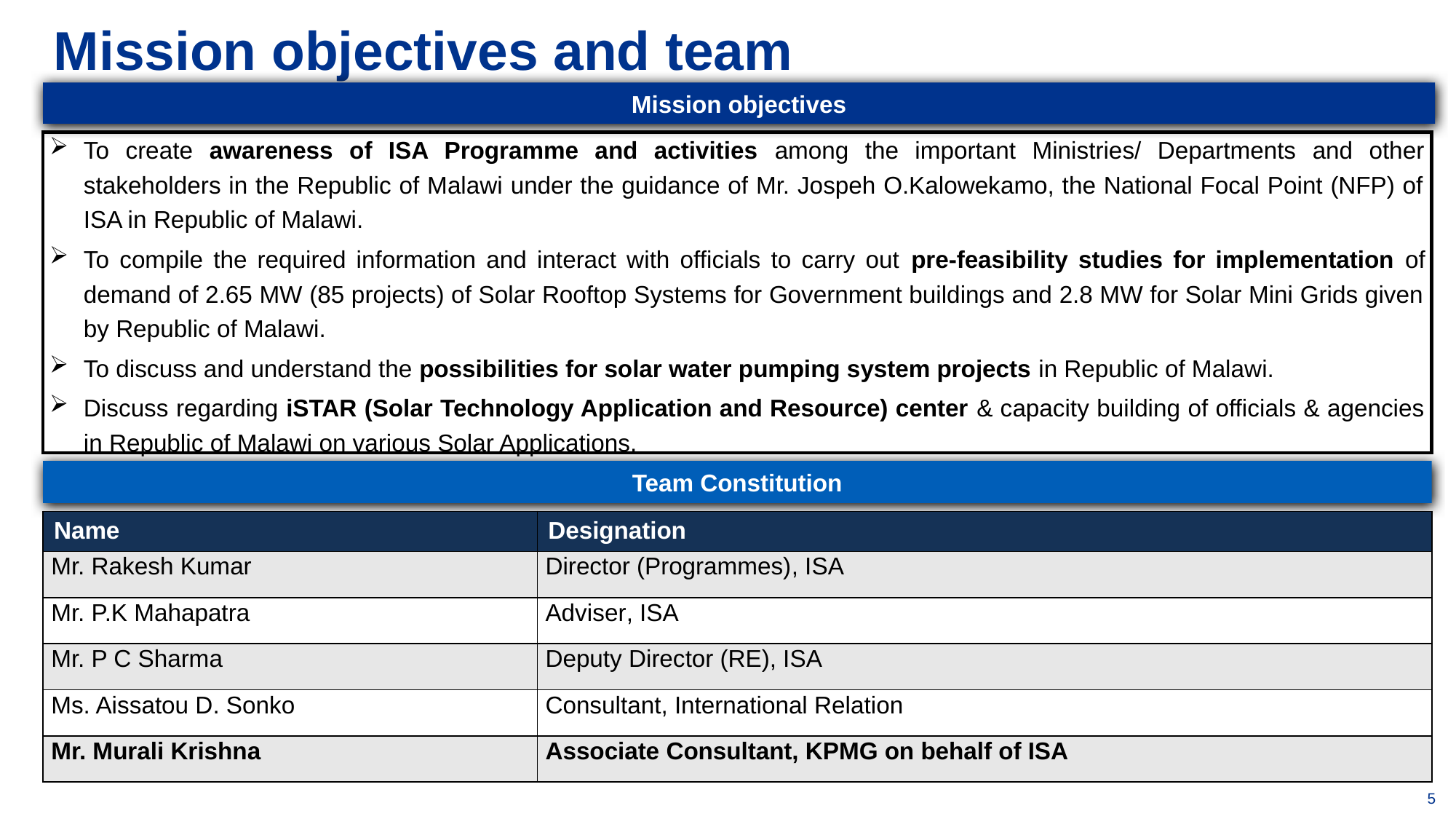

Mission objectives and team
Mission objectives
To create awareness of ISA Programme and activities among the important Ministries/ Departments and other stakeholders in the Republic of Malawi under the guidance of Mr. Jospeh O.Kalowekamo, the National Focal Point (NFP) of ISA in Republic of Malawi.
To compile the required information and interact with officials to carry out pre-feasibility studies for implementation of demand of 2.65 MW (85 projects) of Solar Rooftop Systems for Government buildings and 2.8 MW for Solar Mini Grids given by Republic of Malawi.
To discuss and understand the possibilities for solar water pumping system projects in Republic of Malawi.
Discuss regarding iSTAR (Solar Technology Application and Resource) center & capacity building of officials & agencies in Republic of Malawi on various Solar Applications.
Scaling Solar Application for Agricultural Use – Demand Aggregation
Team Constitution
| Name | Designation |
| --- | --- |
| Mr. Rakesh Kumar | Director (Programmes), ISA |
| Mr. P.K Mahapatra | Adviser, ISA |
| Mr. P C Sharma | Deputy Director (RE), ISA |
| Ms. Aissatou D. Sonko | Consultant, International Relation |
| Mr. Murali Krishna | Associate Consultant, KPMG on behalf of ISA |